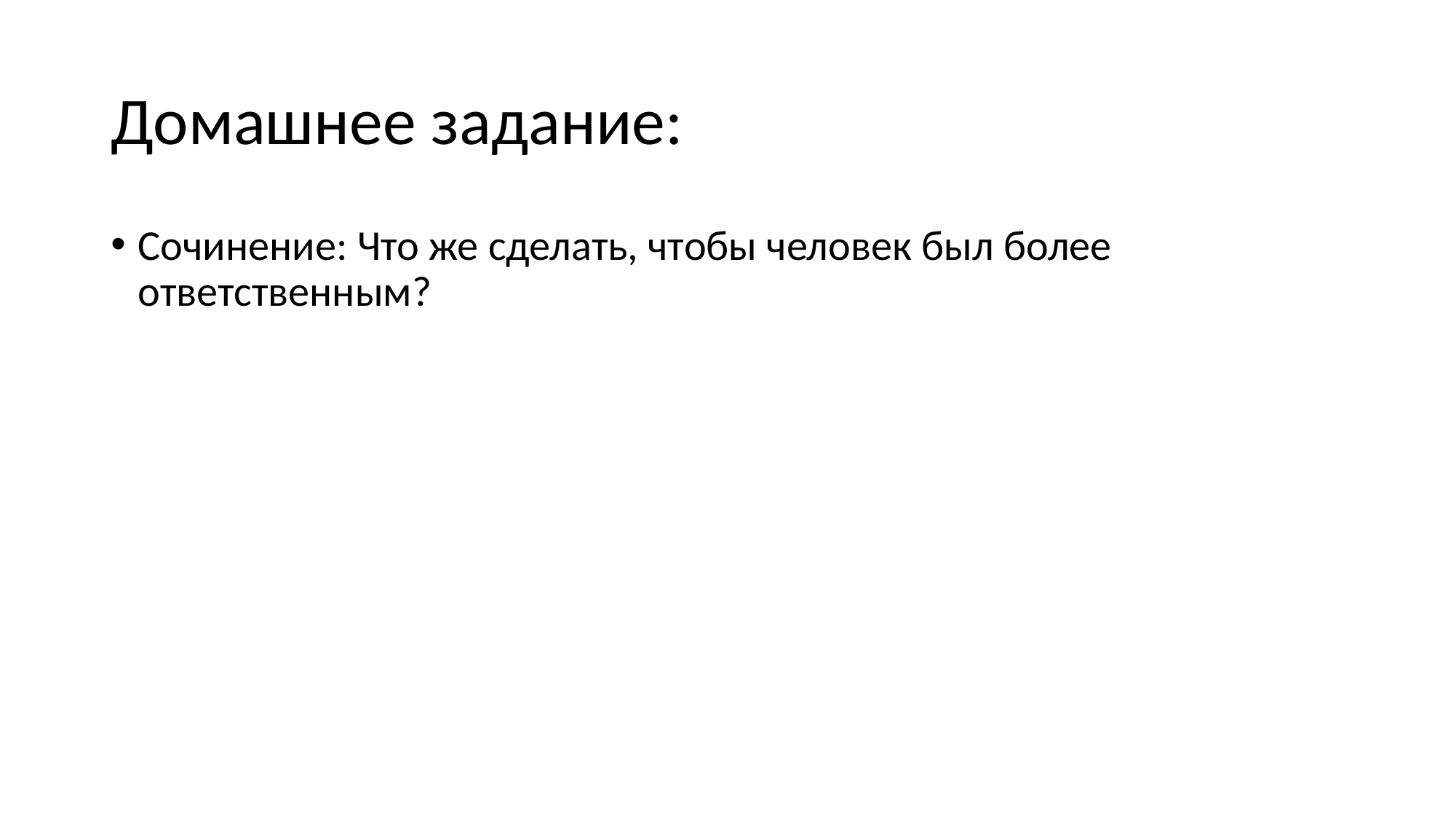

# Домашнее задание:
Сочинение: Что же сделать, чтобы человек был более ответственным?